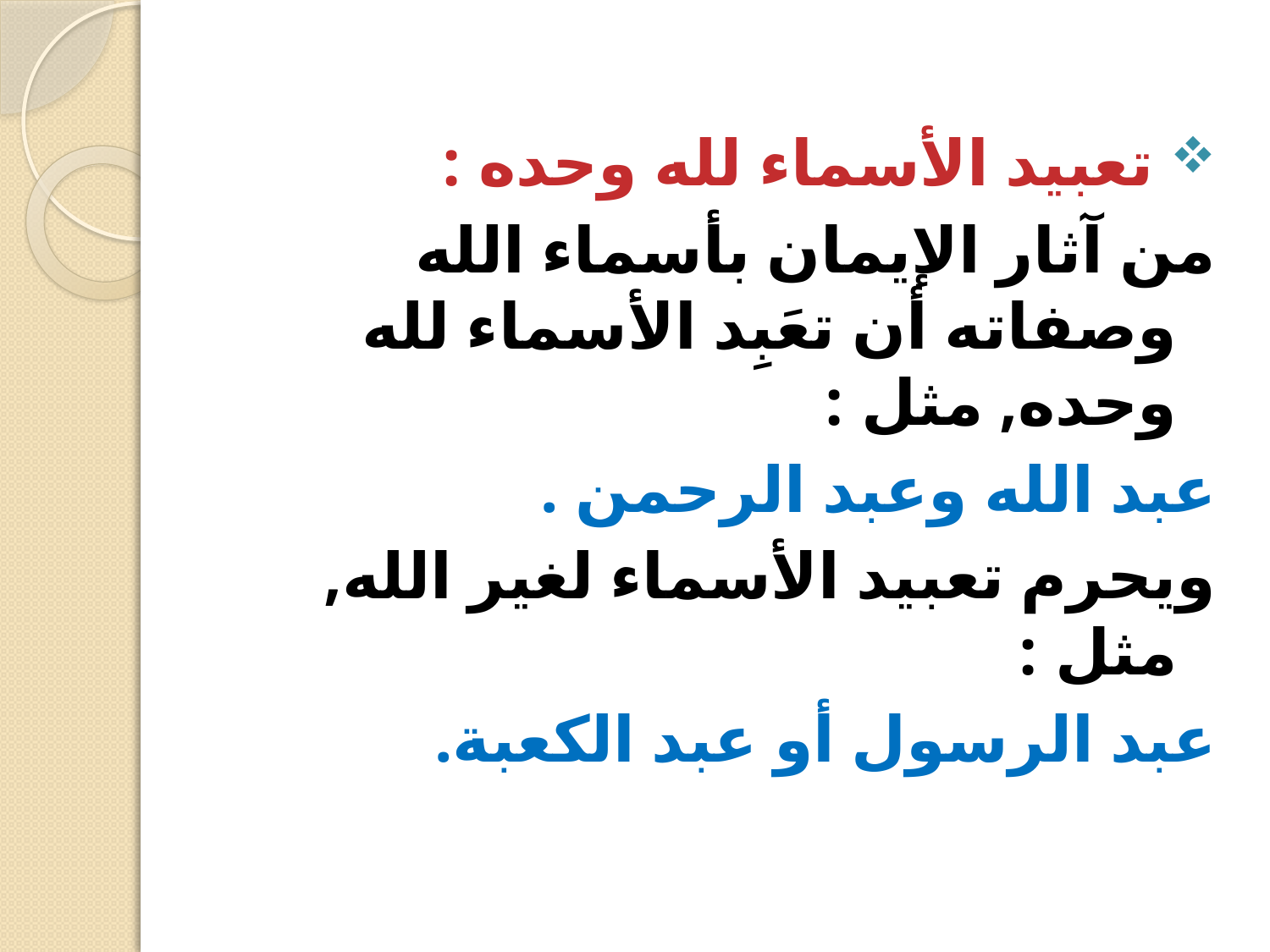

تعبيد الأسماء لله وحده :
من آثار الإيمان بأسماء الله وصفاته أن تعَبِد الأسماء لله وحده, مثل :
عبد الله وعبد الرحمن .
ويحرم تعبيد الأسماء لغير الله, مثل :
عبد الرسول أو عبد الكعبة.